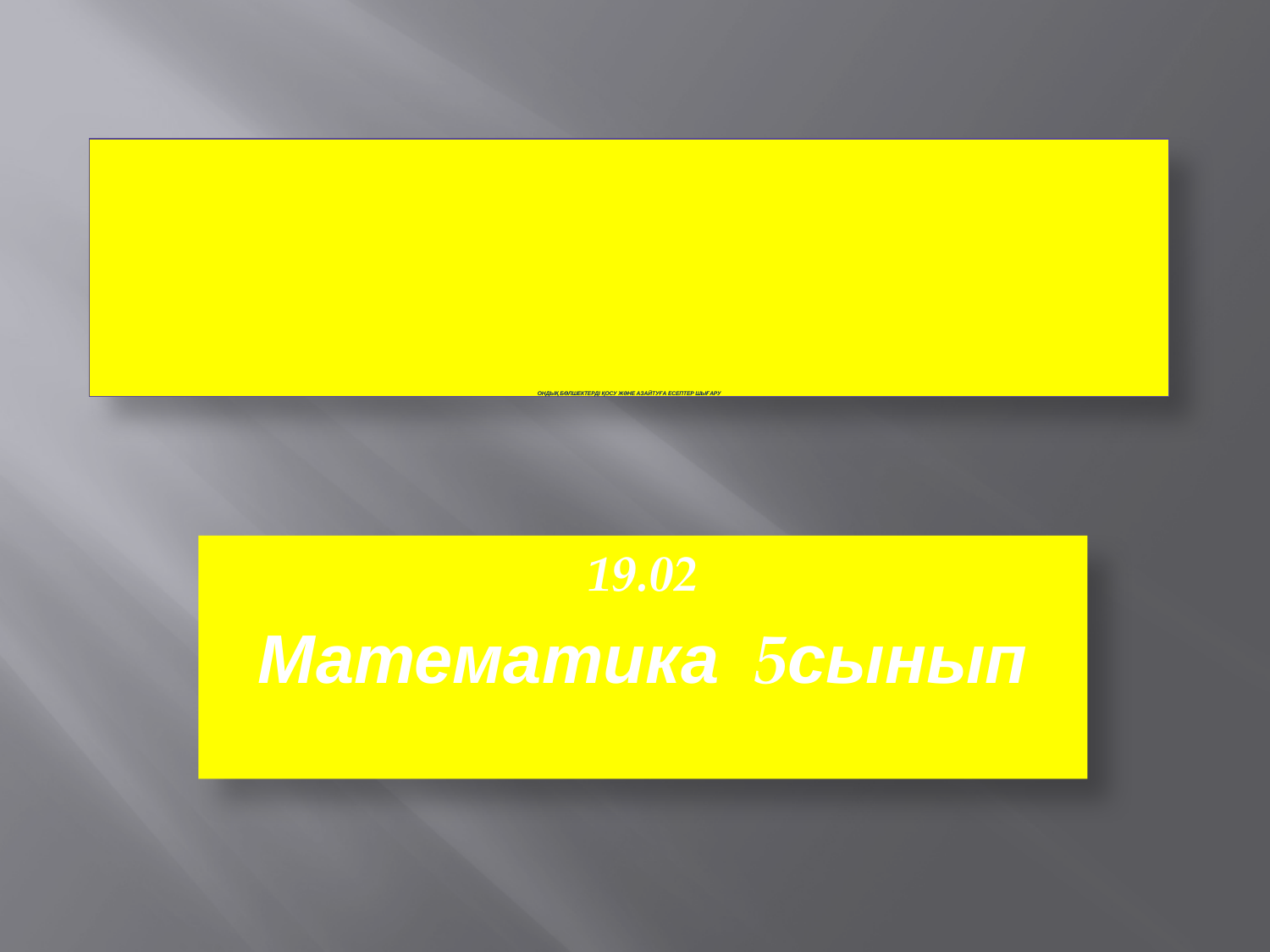

# Ондық бөлшектерді қосу және азайтуға есептер шығару
19.02
Математика  5сынып